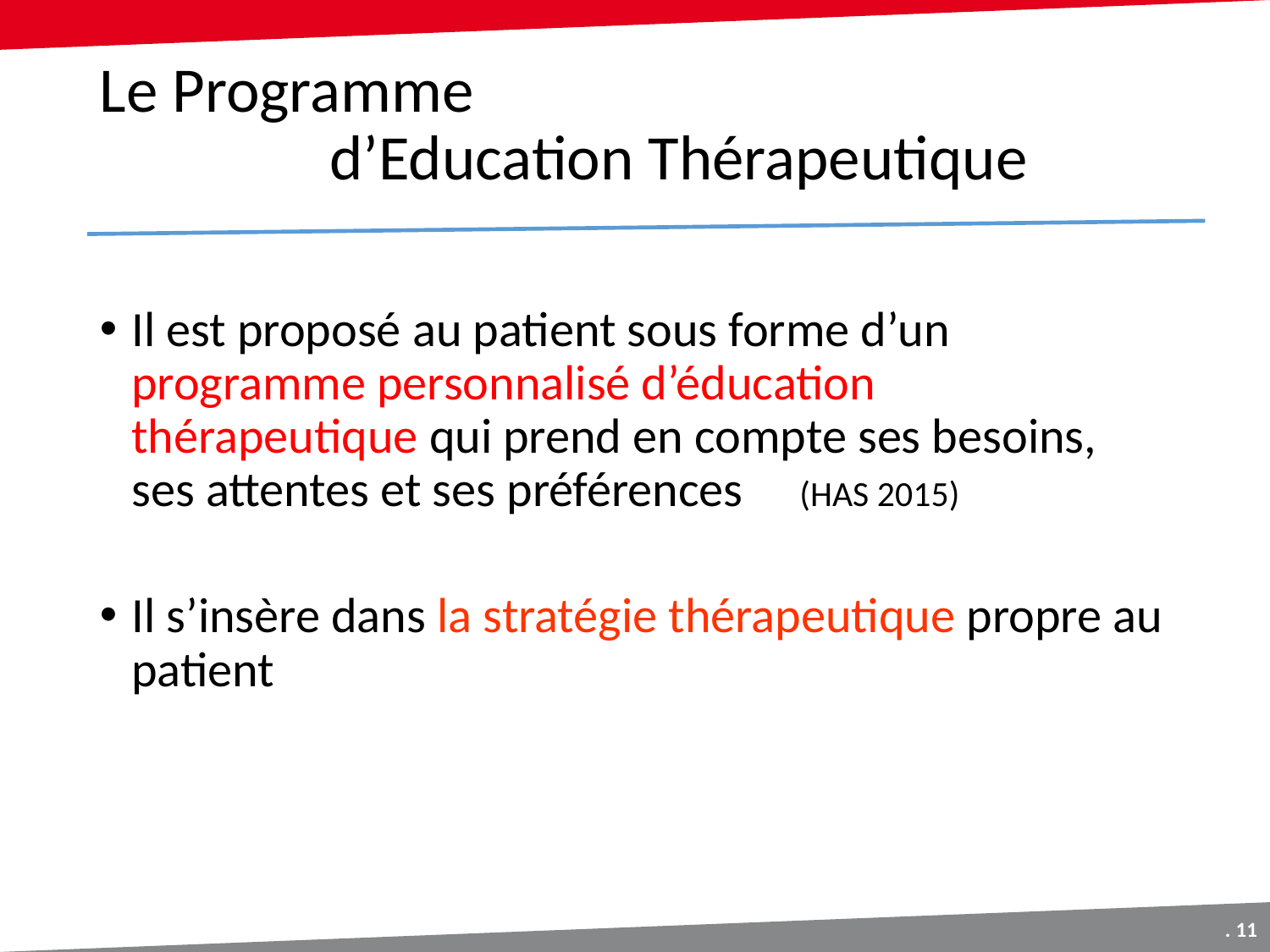

# Le Programme d’Education Thérapeutique

Il est proposé au patient sous forme d’un programme personnalisé d’éducation thérapeutique qui prend en compte ses besoins, ses attentes et ses préférences     (HAS 2015)

Il s’insère dans la stratégie thérapeutique propre au patient
. 11